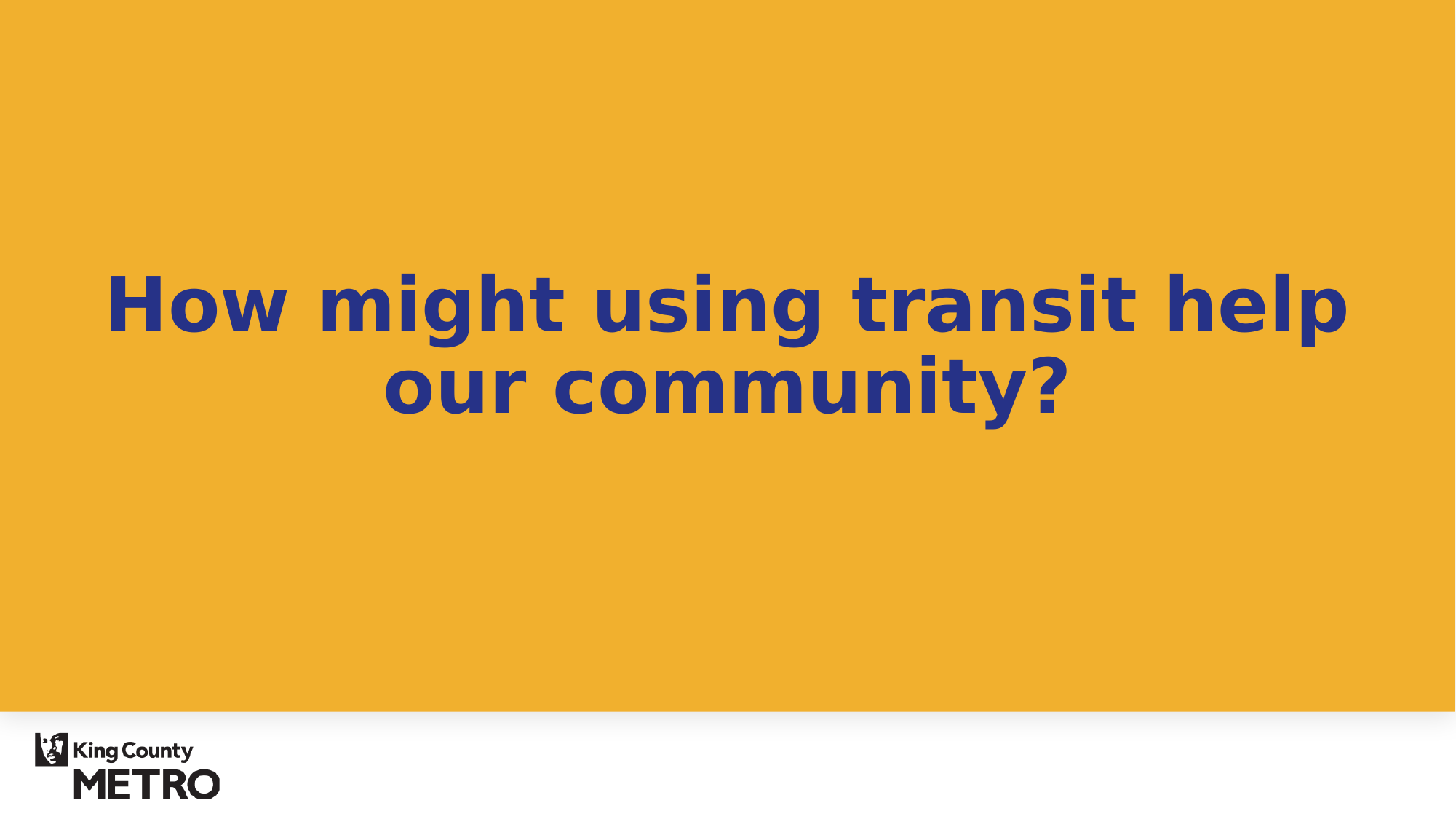

How might using transit help our community?